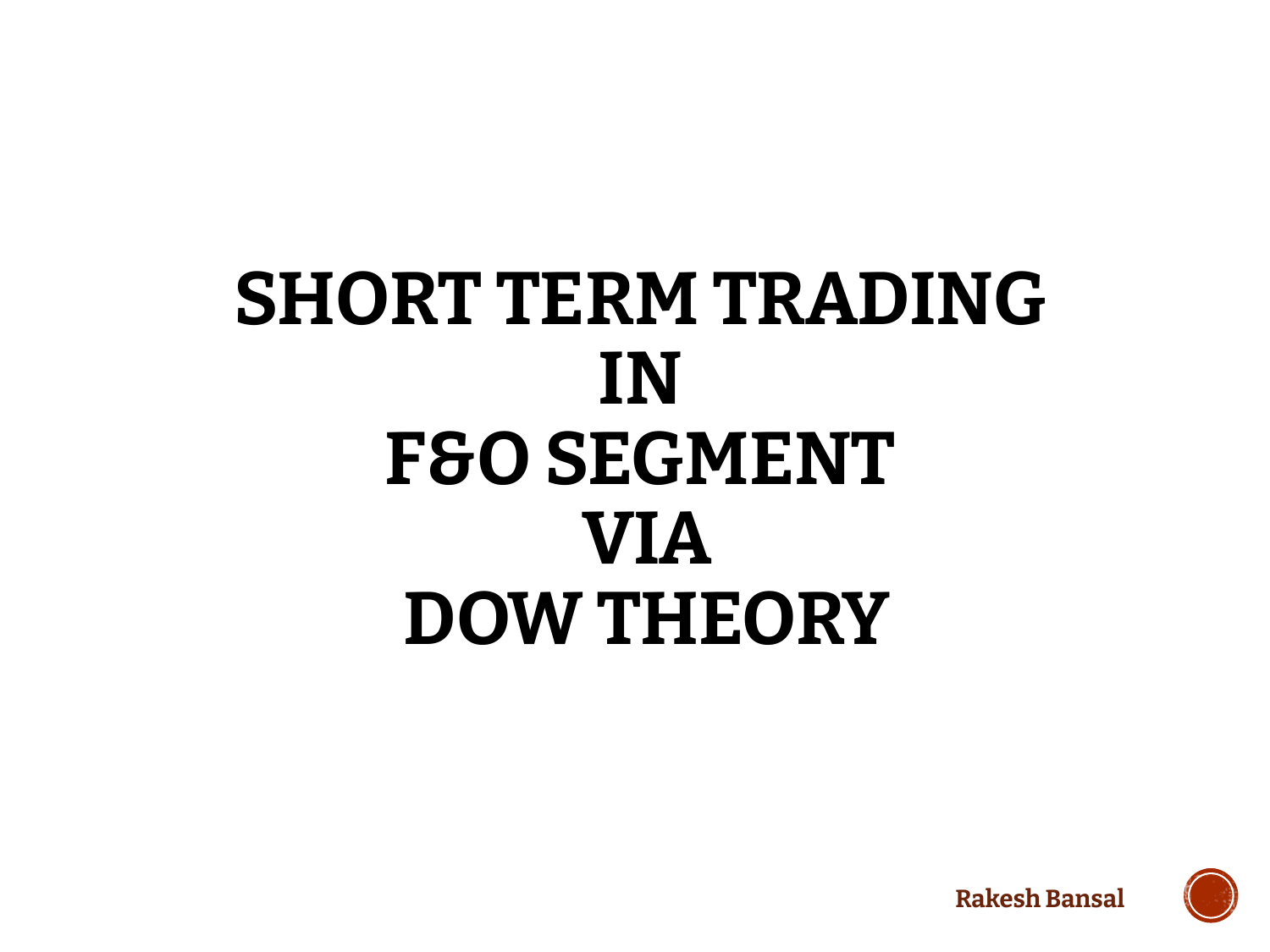

# Short Term Trading in F&O segment Via Dow Theory
              Rakesh Bansal